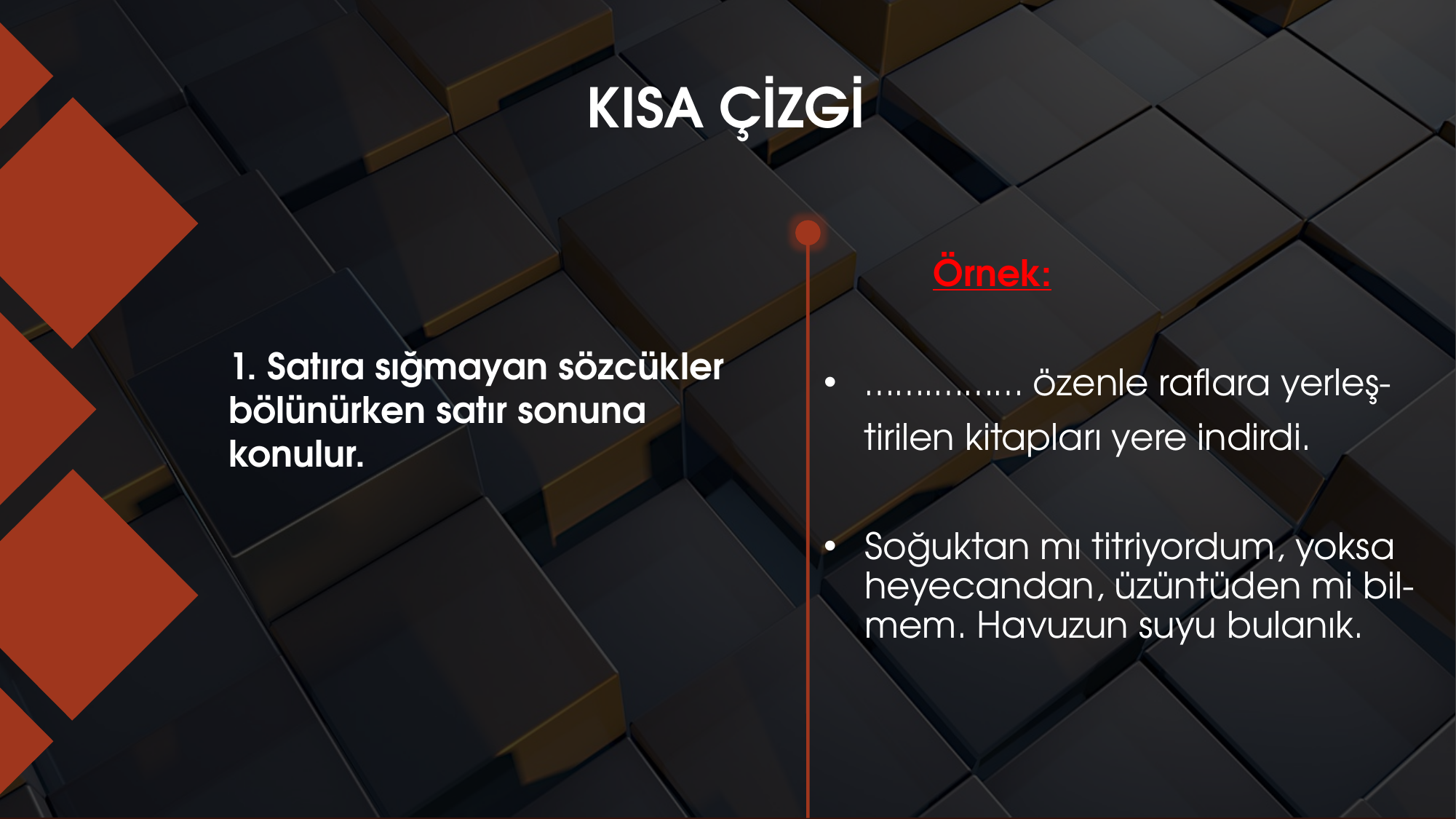

# KISA ÇİZGİ

	Örnek:

…….……… özenle raflara yerleş-
    tirilen kitapları yere indirdi.

Soğuktan mı titriyordum, yoksa heyecandan, üzüntüden mi bil-mem. Havuzun suyu bulanık.
1. Satıra sığmayan sözcükler bölünürken satır sonuna konulur.